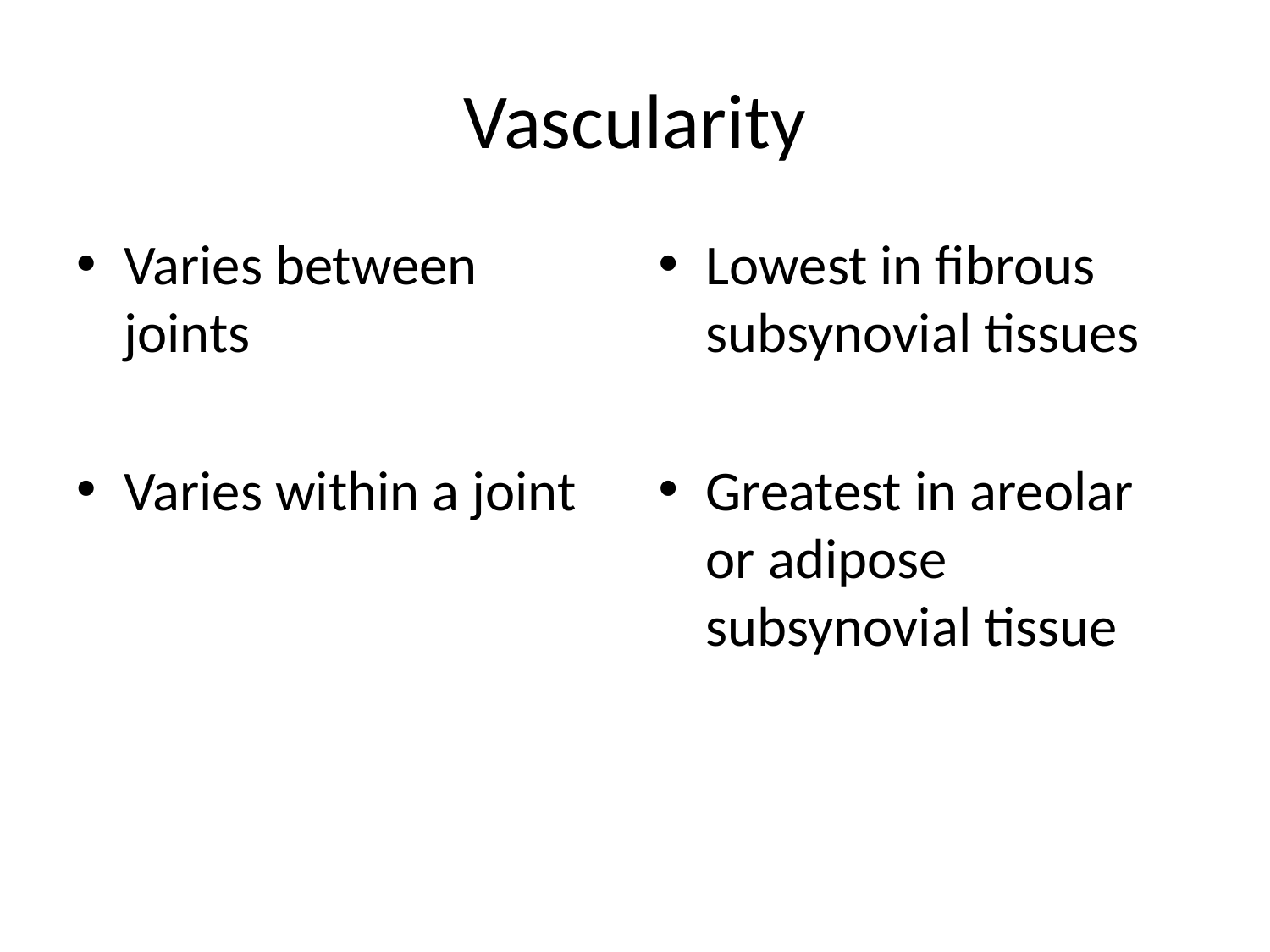

# Vascularity
Varies between joints

Varies within a joint
Lowest in fibrous subsynovial tissues

Greatest in areolar or adipose subsynovial tissue